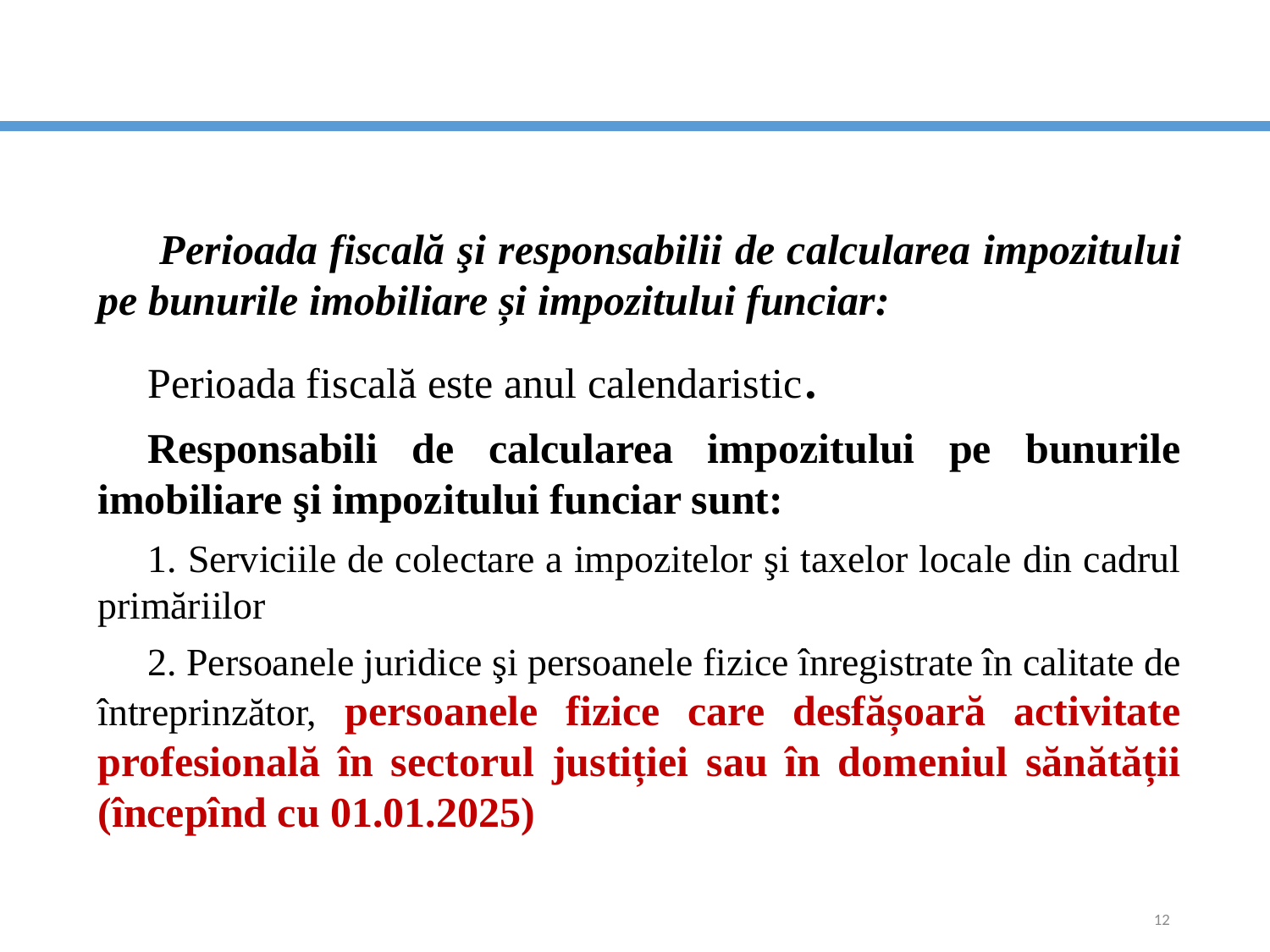

Perioada fiscală şi responsabilii de calcularea impozitului pe bunurile imobiliare și impozitului funciar:
Perioada fiscală este anul calendaristic.
Responsabili de calcularea impozitului pe bunurile imobiliare şi impozitului funciar sunt:
1. Serviciile de colectare a impozitelor şi taxelor locale din cadrul primăriilor
2. Persoanele juridice şi persoanele fizice înregistrate în calitate de întreprinzător, persoanele fizice care desfășoară activitate profesională în sectorul justiției sau în domeniul sănătății (începînd cu 01.01.2025)

12